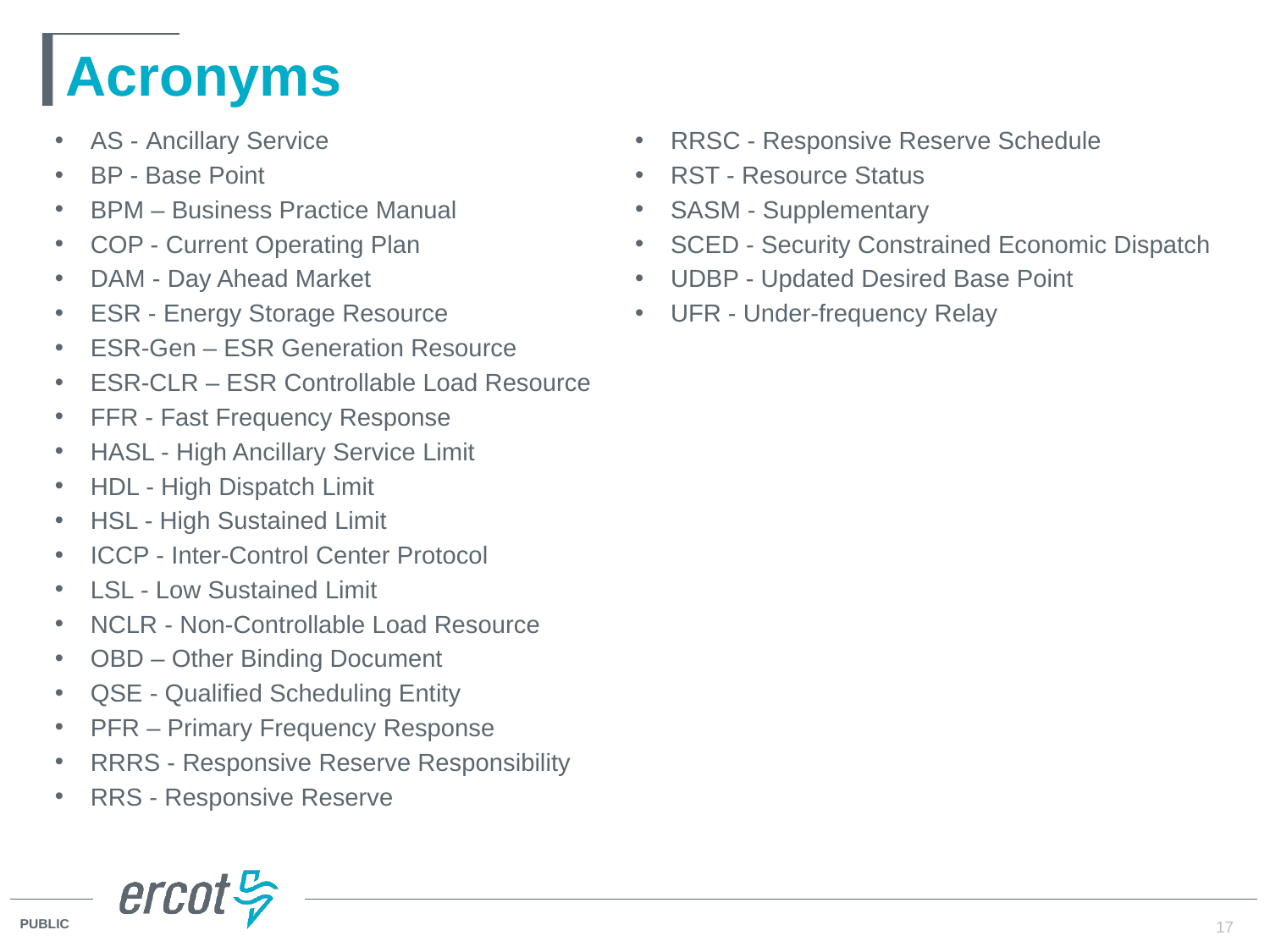

# Acronyms
AS - Ancillary Service
BP - Base Point
BPM – Business Practice Manual
COP - Current Operating Plan
DAM - Day Ahead Market
ESR - Energy Storage Resource
ESR-Gen – ESR Generation Resource
ESR-CLR – ESR Controllable Load Resource
FFR - Fast Frequency Response
HASL - High Ancillary Service Limit
HDL - High Dispatch Limit
HSL - High Sustained Limit
ICCP - Inter-Control Center Protocol
LSL - Low Sustained Limit
NCLR - Non-Controllable Load Resource
OBD – Other Binding Document
QSE - Qualified Scheduling Entity
PFR – Primary Frequency Response
RRRS - Responsive Reserve Responsibility
RRS - Responsive Reserve
RRSC - Responsive Reserve Schedule
RST - Resource Status
SASM - Supplementary
SCED - Security Constrained Economic Dispatch
UDBP - Updated Desired Base Point
UFR - Under-frequency Relay

17